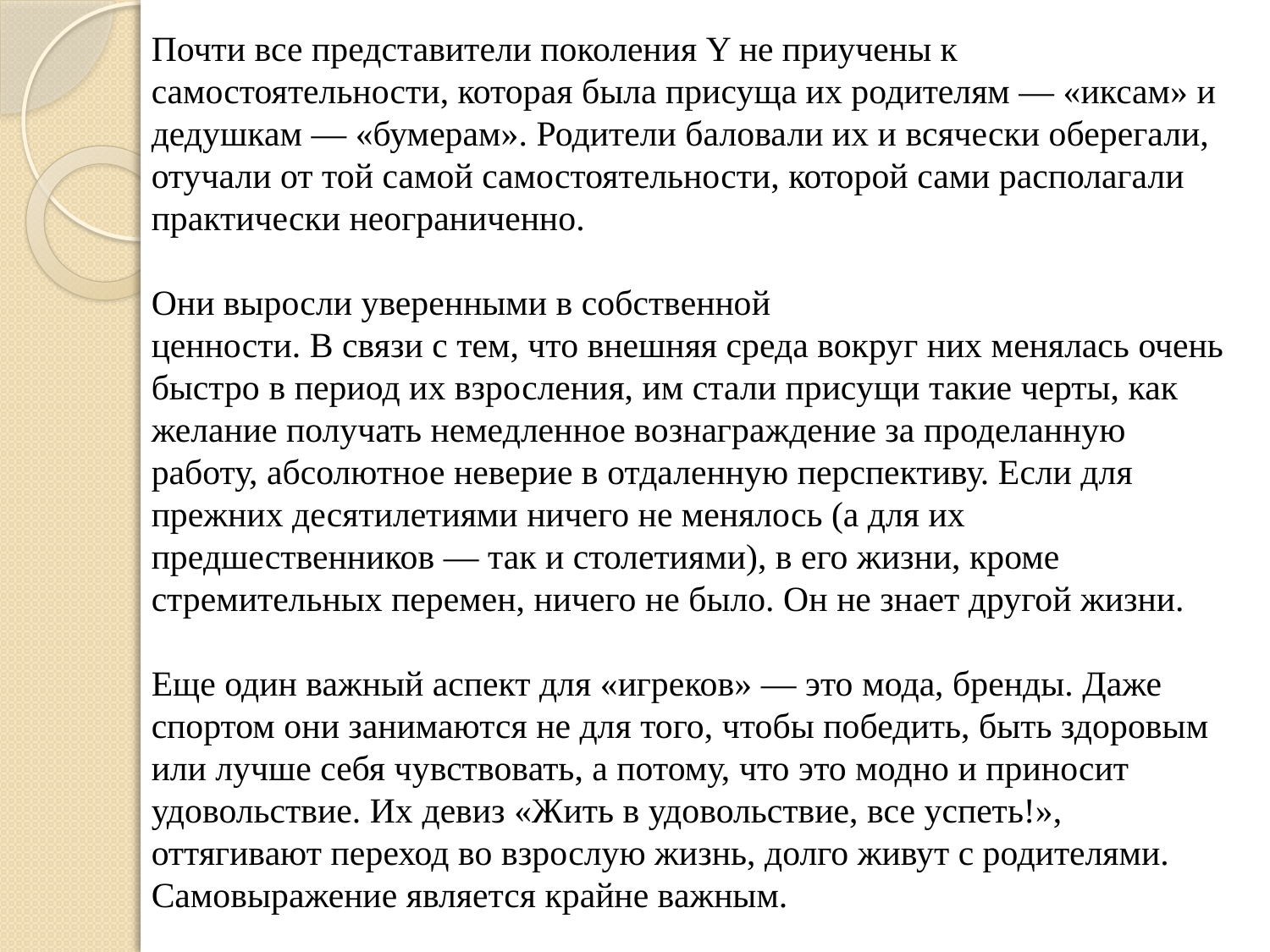

Почти все представители поколения Y не приучены к
самостоятельности, которая была присуща их родителям — «иксам» и
дедушкам — «бумерам». Родители баловали их и всячески оберегали,
отучали от той самой самостоятельности, которой сами располагали
практически неограниченно.

Они выросли уверенными в собственной
ценности. В связи с тем, что внешняя среда вокруг них менялась очень
быстро в период их взросления, им стали присущи такие черты, как желание получать немедленное вознаграждение за проделанную работу, абсолютное неверие в отдаленную перспективу. Если для прежних десятилетиями ничего не менялось (а для их предшественников — так и столетиями), в его жизни, кроме стремительных перемен, ничего не было. Он не знает другой жизни.

Еще один важный аспект для «игреков» — это мода, бренды. Даже спортом они занимаются не для того, чтобы победить, быть здоровым или лучше себя чувствовать, а потому, что это модно и приносит удовольствие. Их девиз «Жить в удовольствие, все успеть!», оттягивают переход во взрослую жизнь, долго живут с родителями. Самовыражение является крайне важным.